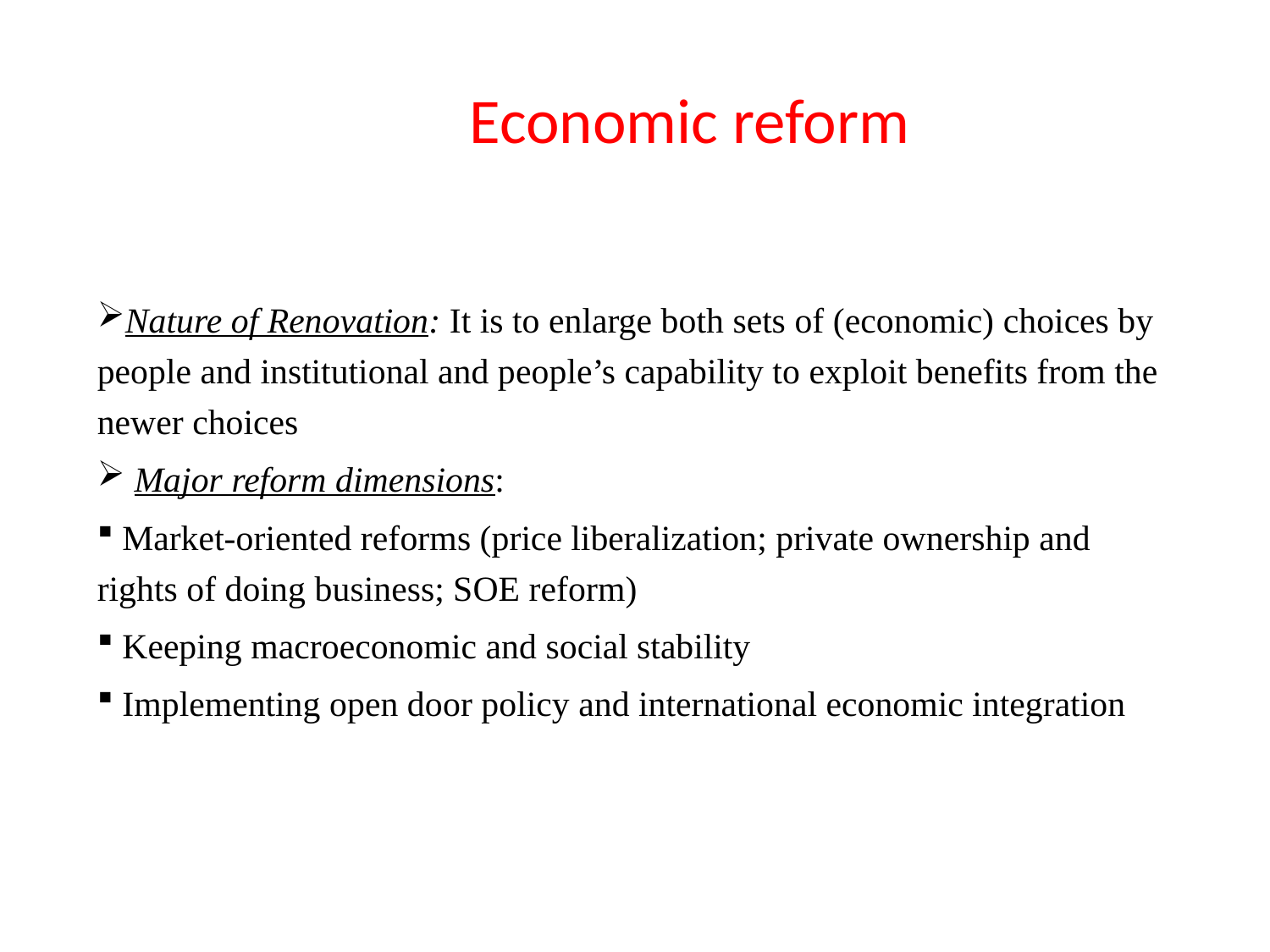

Economic reform
Nature of Renovation: It is to enlarge both sets of (economic) choices by people and institutional and people’s capability to exploit benefits from the newer choices
 Major reform dimensions:
 Market-oriented reforms (price liberalization; private ownership and rights of doing business; SOE reform)
 Keeping macroeconomic and social stability
 Implementing open door policy and international economic integration